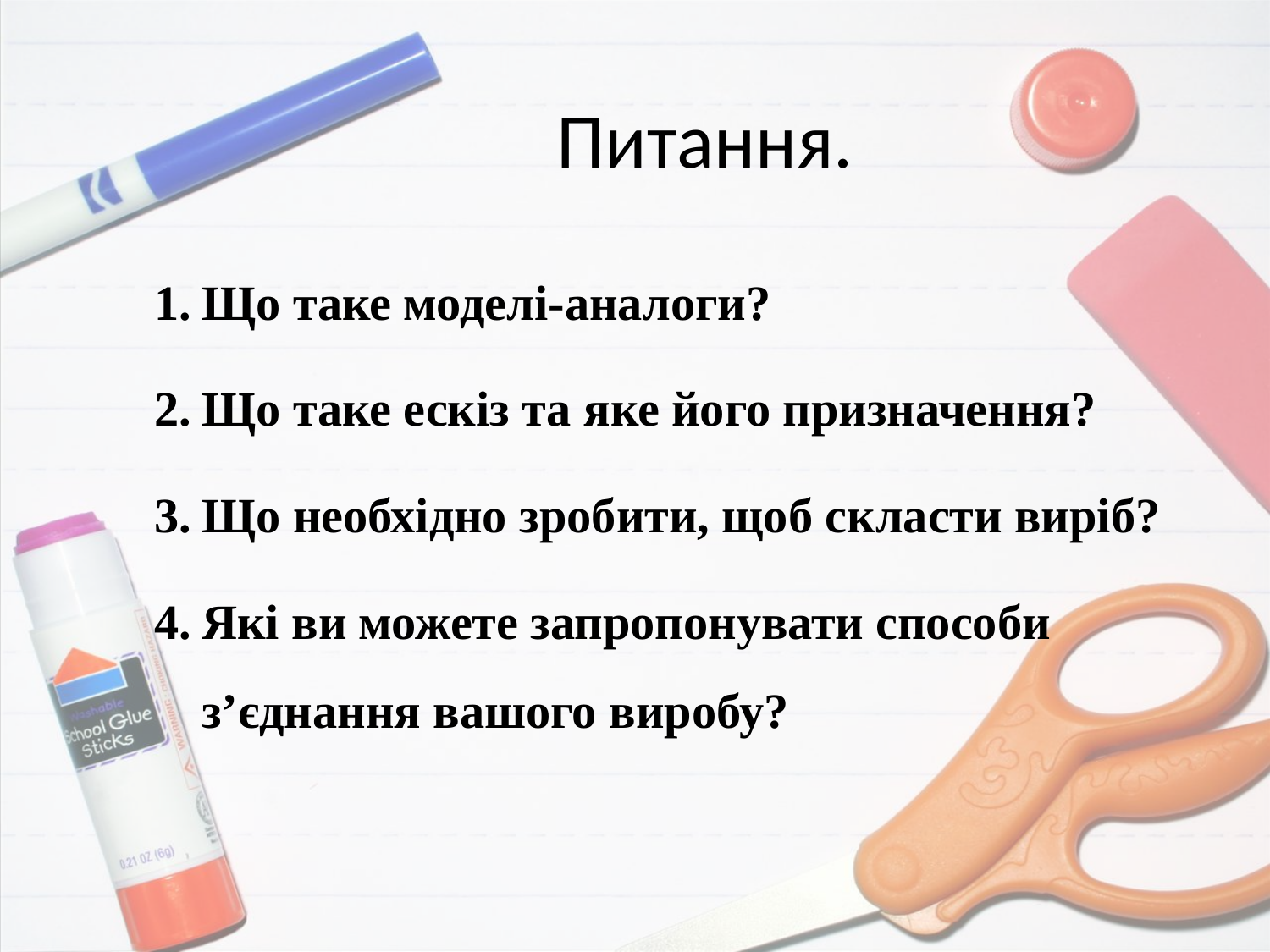

# Питання.
Що таке моделі-аналоги?
Що таке ескіз та яке його призначення?
Що необхідно зробити, щоб скласти виріб?
Які ви можете запропонувати способи з’єднання вашого виробу?